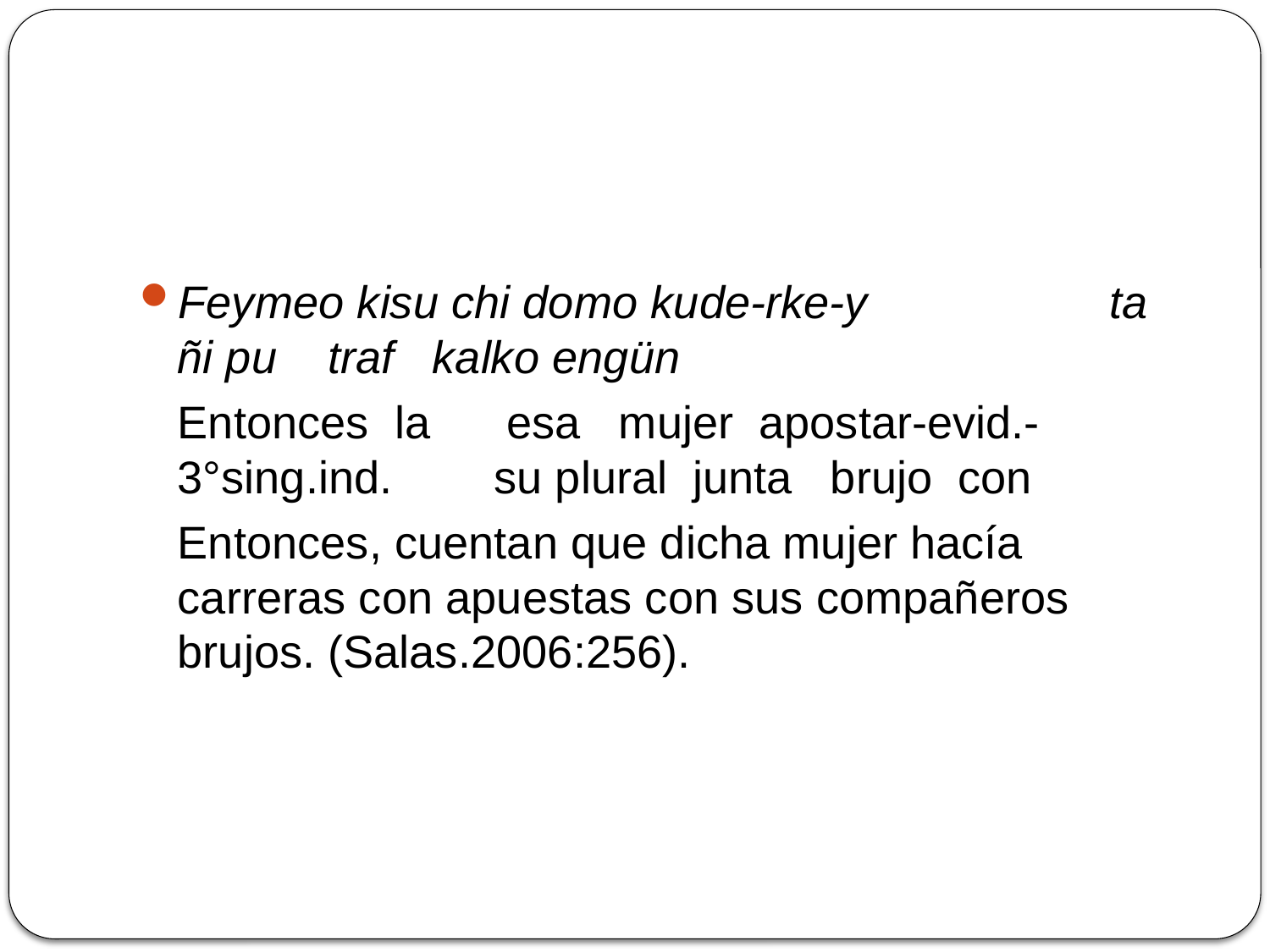

#

Feymeo kisu chi domo kude-rke-y                   ta ñi pu    traf   kalko engün
	Entonces  la      esa   mujer  apostar-evid.-3°sing.ind.        su plural  junta   brujo  con
	Entonces, cuentan que dicha mujer hacía carreras con apuestas con sus compañeros brujos. (Salas.2006:256).